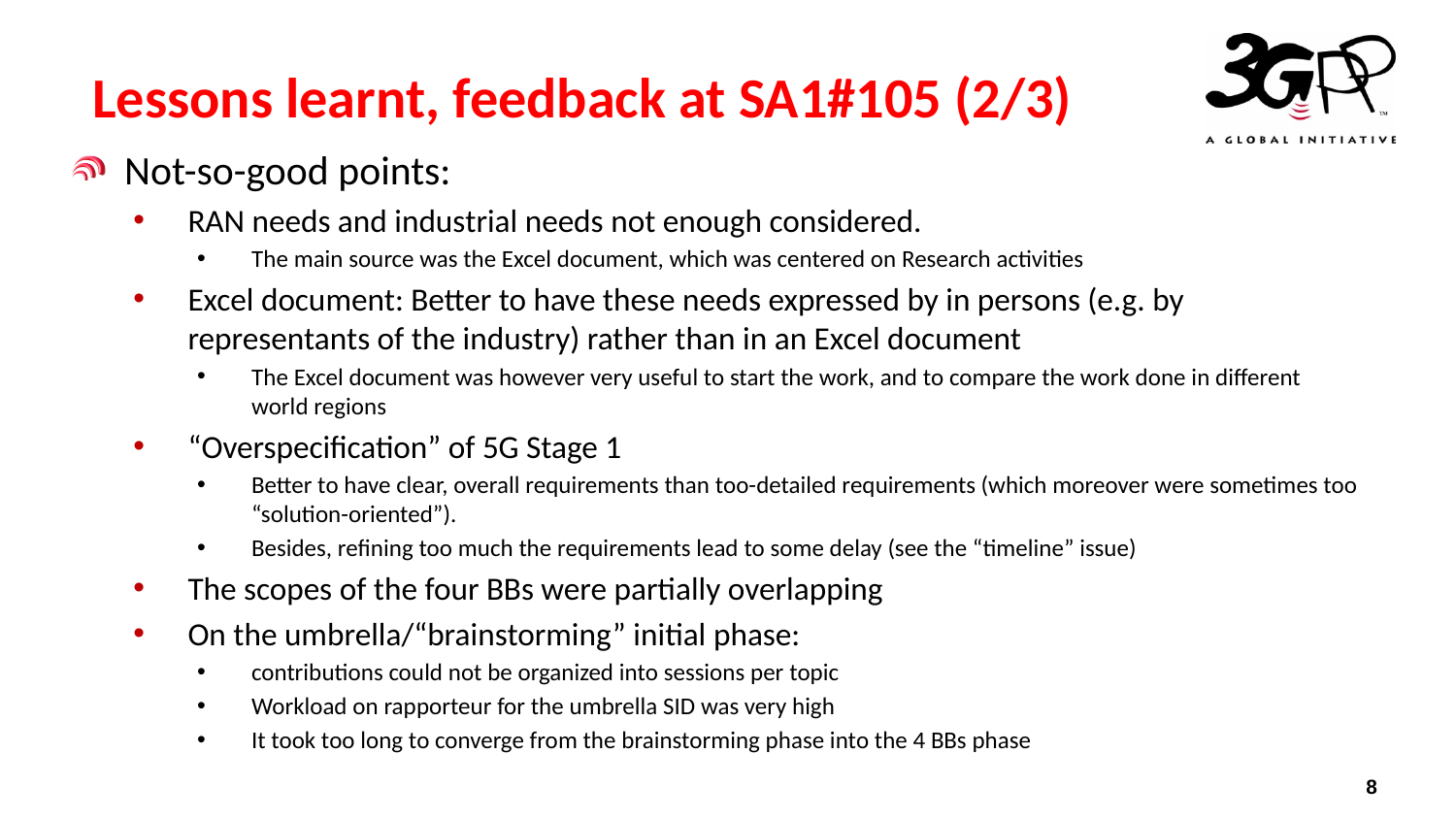

# Lessons learnt, feedback at SA1#105 (2/3)
Not-so-good points:
RAN needs and industrial needs not enough considered.
The main source was the Excel document, which was centered on Research activities
Excel document: Better to have these needs expressed by in persons (e.g. by representants of the industry) rather than in an Excel document
The Excel document was however very useful to start the work, and to compare the work done in different world regions
“Overspecification” of 5G Stage 1
Better to have clear, overall requirements than too-detailed requirements (which moreover were sometimes too “solution-oriented”).
Besides, refining too much the requirements lead to some delay (see the “timeline” issue)
The scopes of the four BBs were partially overlapping
On the umbrella/“brainstorming” initial phase:
contributions could not be organized into sessions per topic
Workload on rapporteur for the umbrella SID was very high
It took too long to converge from the brainstorming phase into the 4 BBs phase